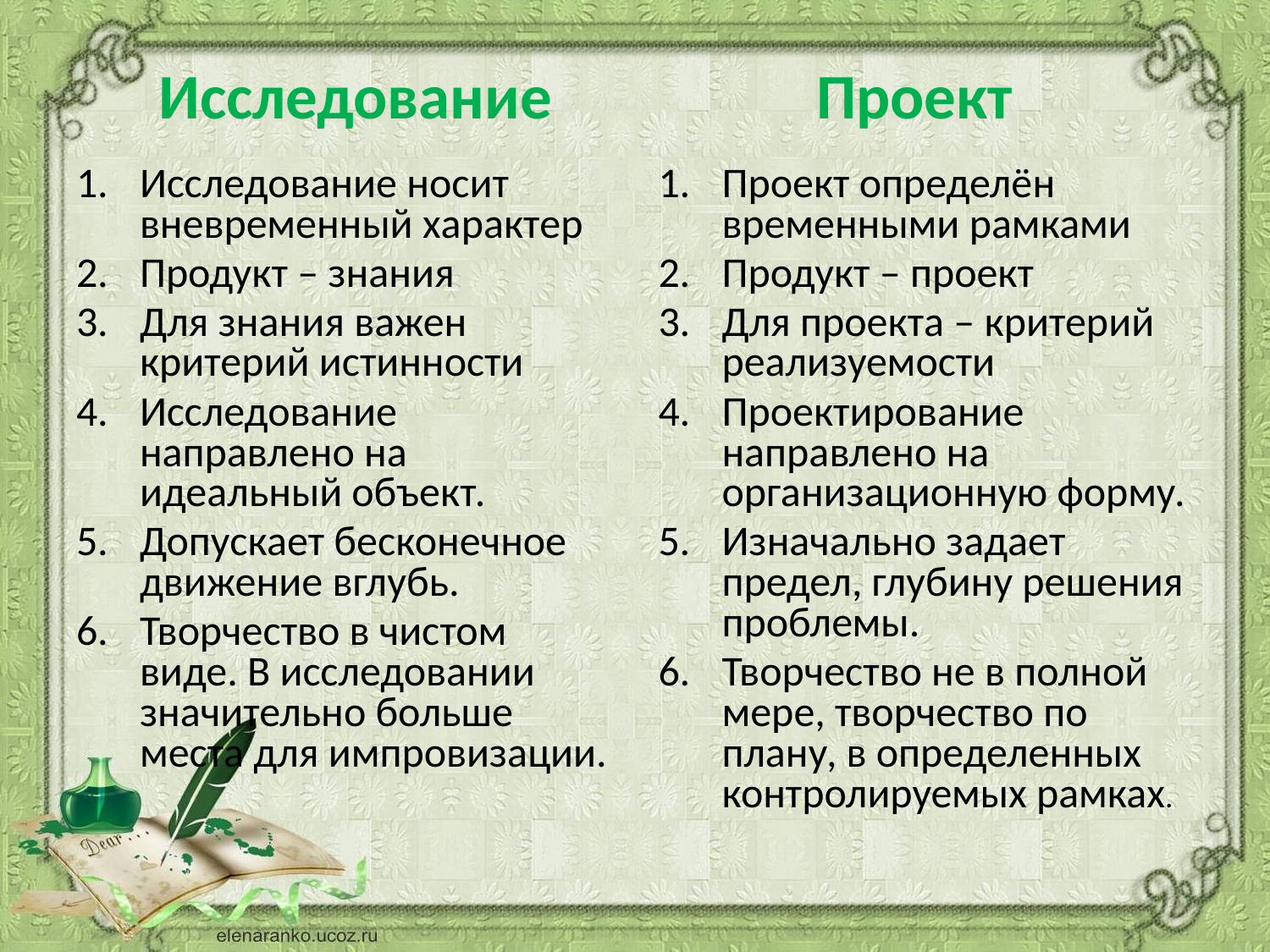

# Исследование Проект
Исследование носит вневременный характер
Продукт – знания
Для знания важен критерий истинности
Исследование направлено на идеальный объект.
Допускает бесконечное движение вглубь.
Творчество в чистом виде. В исследовании значительно больше места для импровизации.

Проект определён временными рамками
Продукт – проект
Для проекта – критерий реализуемости
Проектирование направлено на организационную форму.
Изначально задает предел, глубину решения проблемы.
Творчество не в полной мере, творчество по плану, в определенных контролируемых рамках.